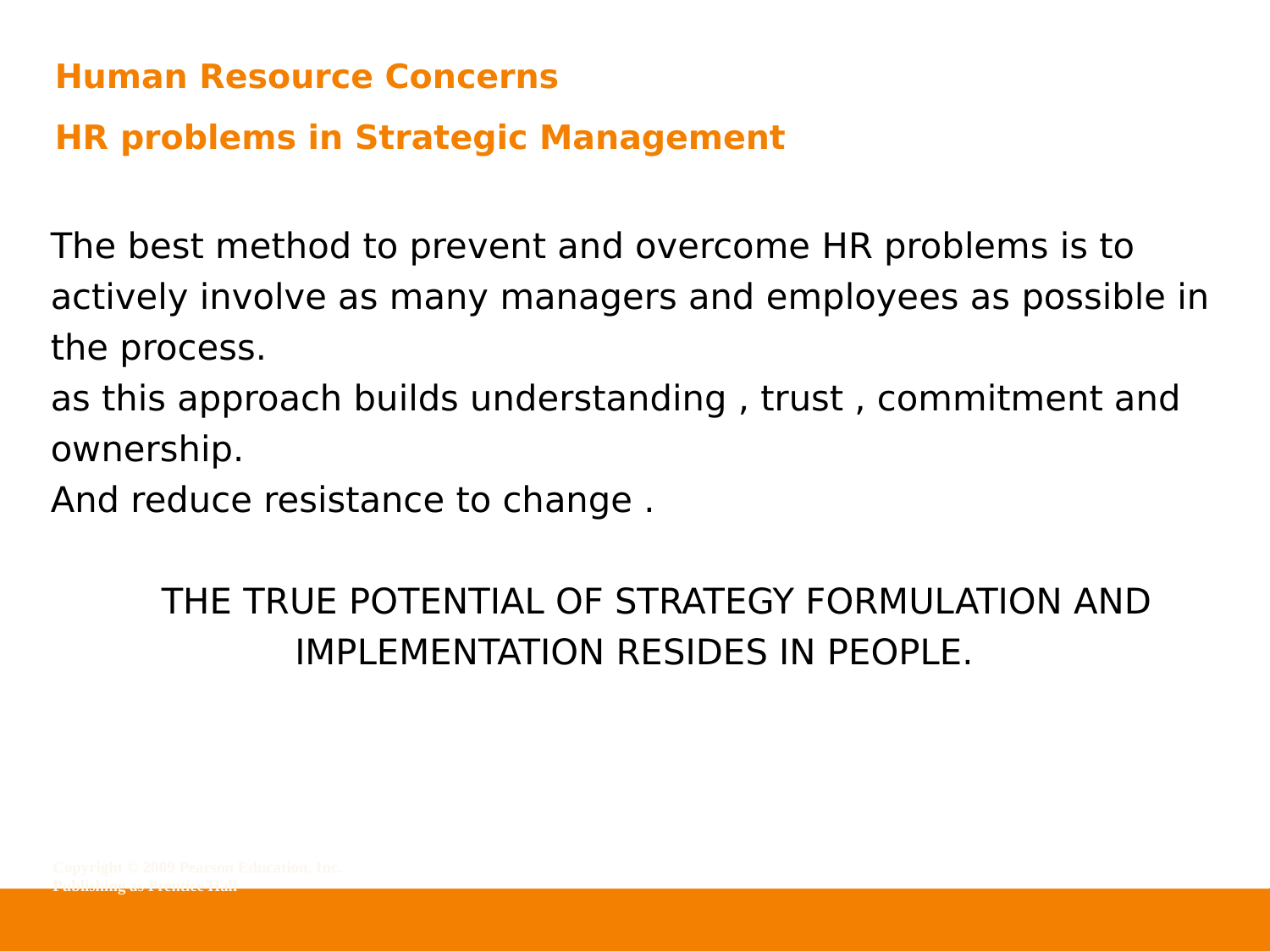

# Human Resource Concerns
HR problems in Strategic Management
The best method to prevent and overcome HR problems is to actively involve as many managers and employees as possible in the process.
as this approach builds understanding , trust , commitment and ownership.
And reduce resistance to change .

    THE TRUE POTENTIAL OF STRATEGY FORMULATION AND IMPLEMENTATION RESIDES IN PEOPLE.